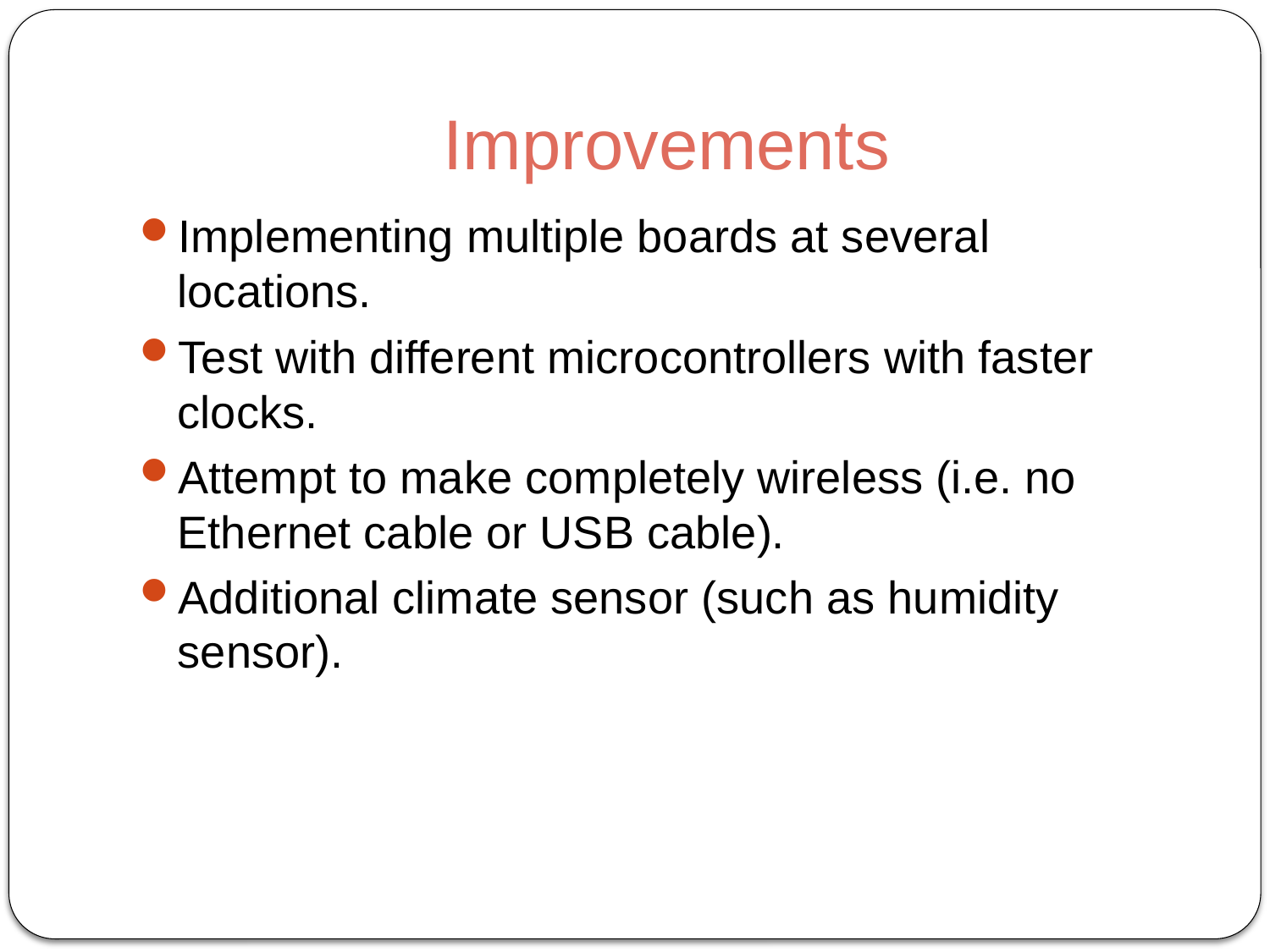

# Improvements
Implementing multiple boards at several locations.
Test with different microcontrollers with faster clocks.
Attempt to make completely wireless (i.e. no Ethernet cable or USB cable).
Additional climate sensor (such as humidity sensor).